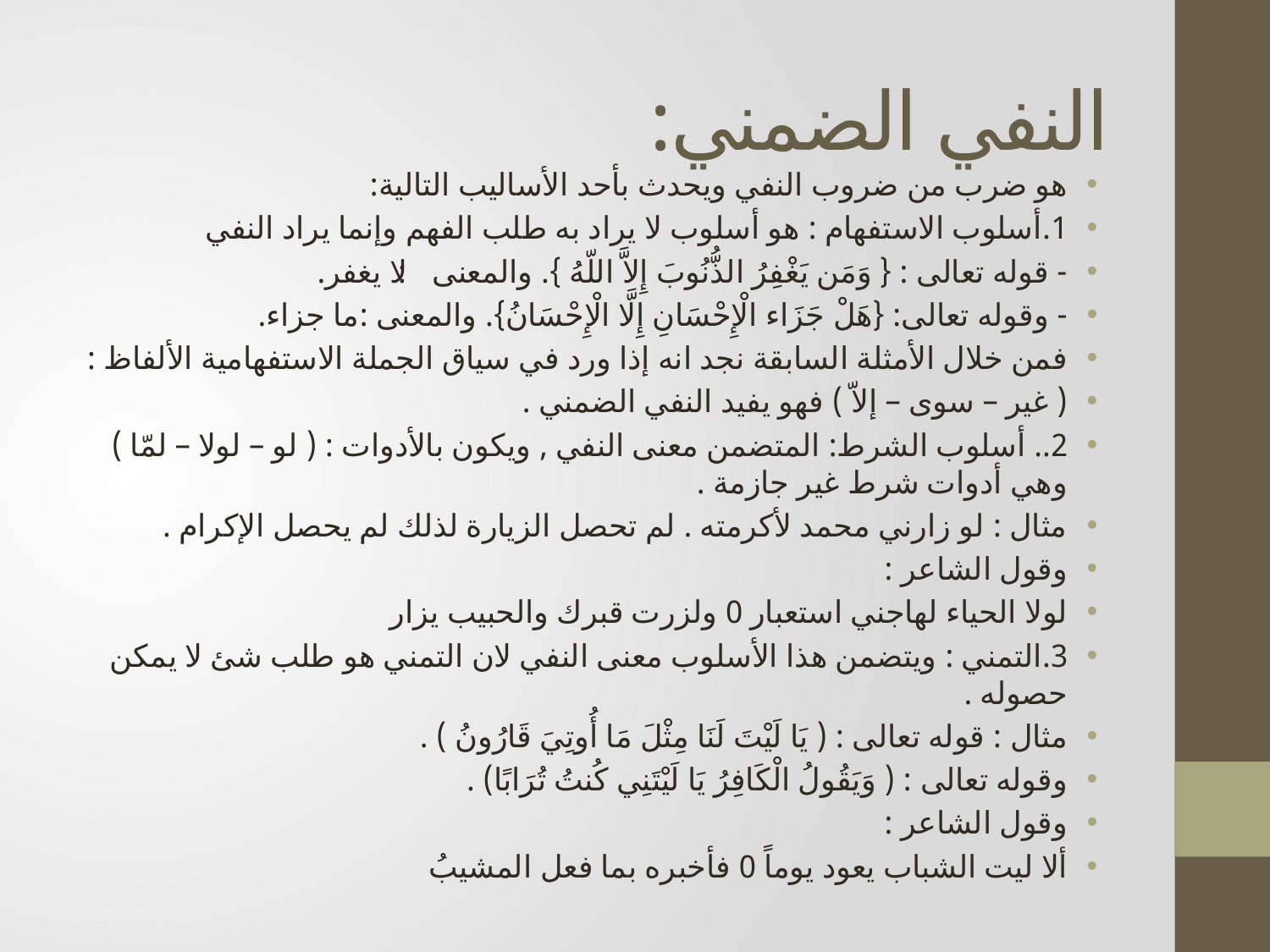

# النفي الضمني:
هو ضرب من ضروب النفي ويحدث بأحد الأساليب التالية:
1.أسلوب الاستفهام : هو أسلوب لا يراد به طلب الفهم وإنما يراد النفي
- قوله تعالى : { وَمَن يَغْفِرُ الذُّنُوبَ إِلاَّ اللّهُ }. والمعنى : لا يغفر.
- وقوله تعالى: {هَلْ جَزَاء الْإِحْسَانِ إِلَّا الْإِحْسَانُ}. والمعنى :ما جزاء.
فمن خلال الأمثلة السابقة نجد انه إذا ورد في سياق الجملة الاستفهامية الألفاظ :
( غير – سوى – إلاّ ) فهو يفيد النفي الضمني .
2.. أسلوب الشرط: المتضمن معنى النفي , ويكون بالأدوات : ( لو – لولا – لمّا ) وهي أدوات شرط غير جازمة .
مثال : لو زارني محمد لأكرمته . لم تحصل الزيارة لذلك لم يحصل الإكرام .
وقول الشاعر :
لولا الحياء لهاجني استعبار 0 ولزرت قبرك والحبيب يزار
3.التمني : ويتضمن هذا الأسلوب معنى النفي لان التمني هو طلب شئ لا يمكن حصوله .
مثال : قوله تعالى : ( يَا لَيْتَ لَنَا مِثْلَ مَا أُوتِيَ قَارُونُ ) .
وقوله تعالى : ( وَيَقُولُ الْكَافِرُ يَا لَيْتَنِي كُنتُ تُرَابًا) .
وقول الشاعر :
ألا ليت الشباب يعود يوماً 0 فأخبره بما فعل المشيبُ